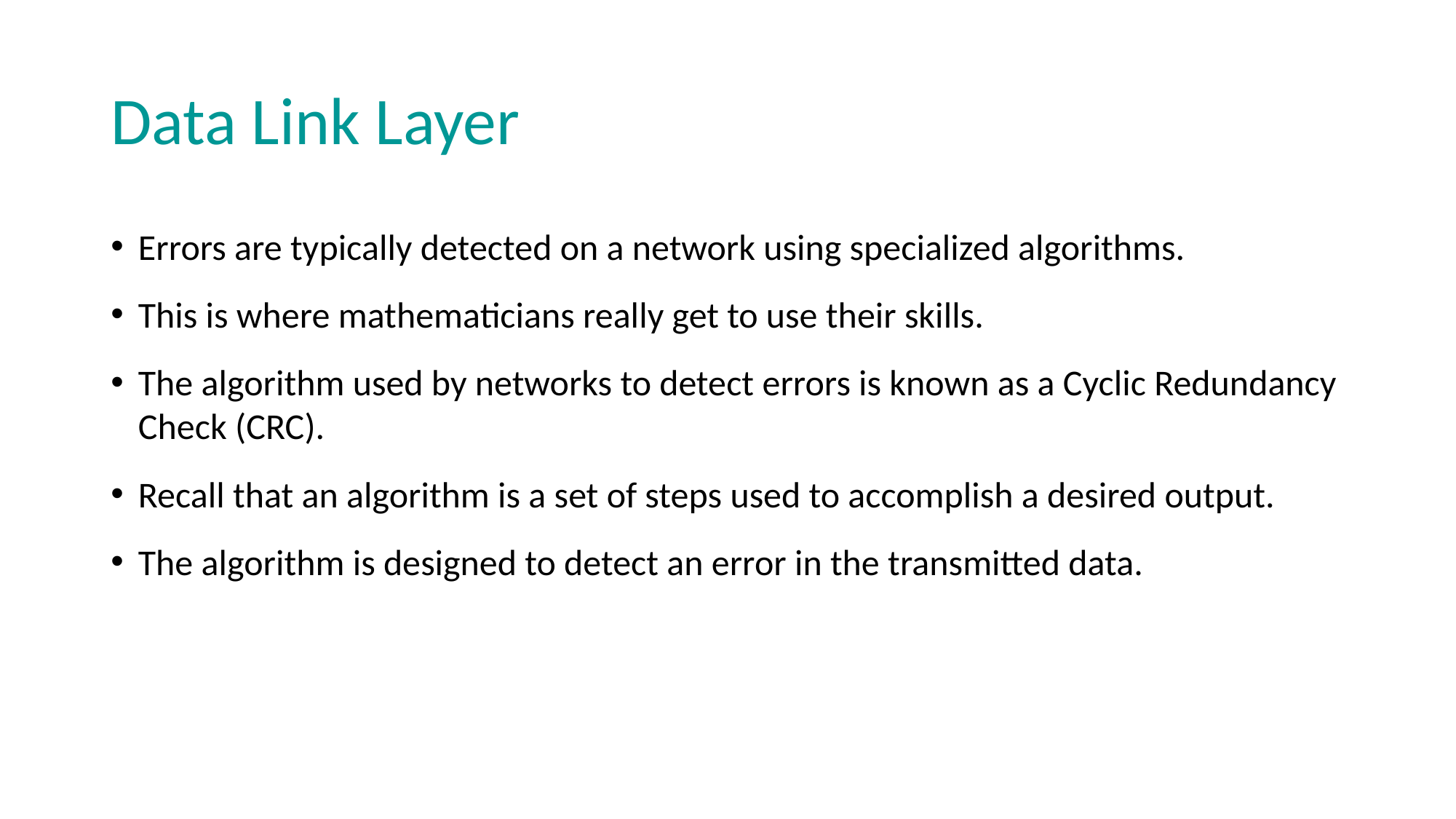

# Data Link Layer
Errors are typically detected on a network using specialized algorithms.
This is where mathematicians really get to use their skills.
The algorithm used by networks to detect errors is known as a Cyclic Redundancy Check (CRC).
Recall that an algorithm is a set of steps used to accomplish a desired output.
The algorithm is designed to detect an error in the transmitted data.